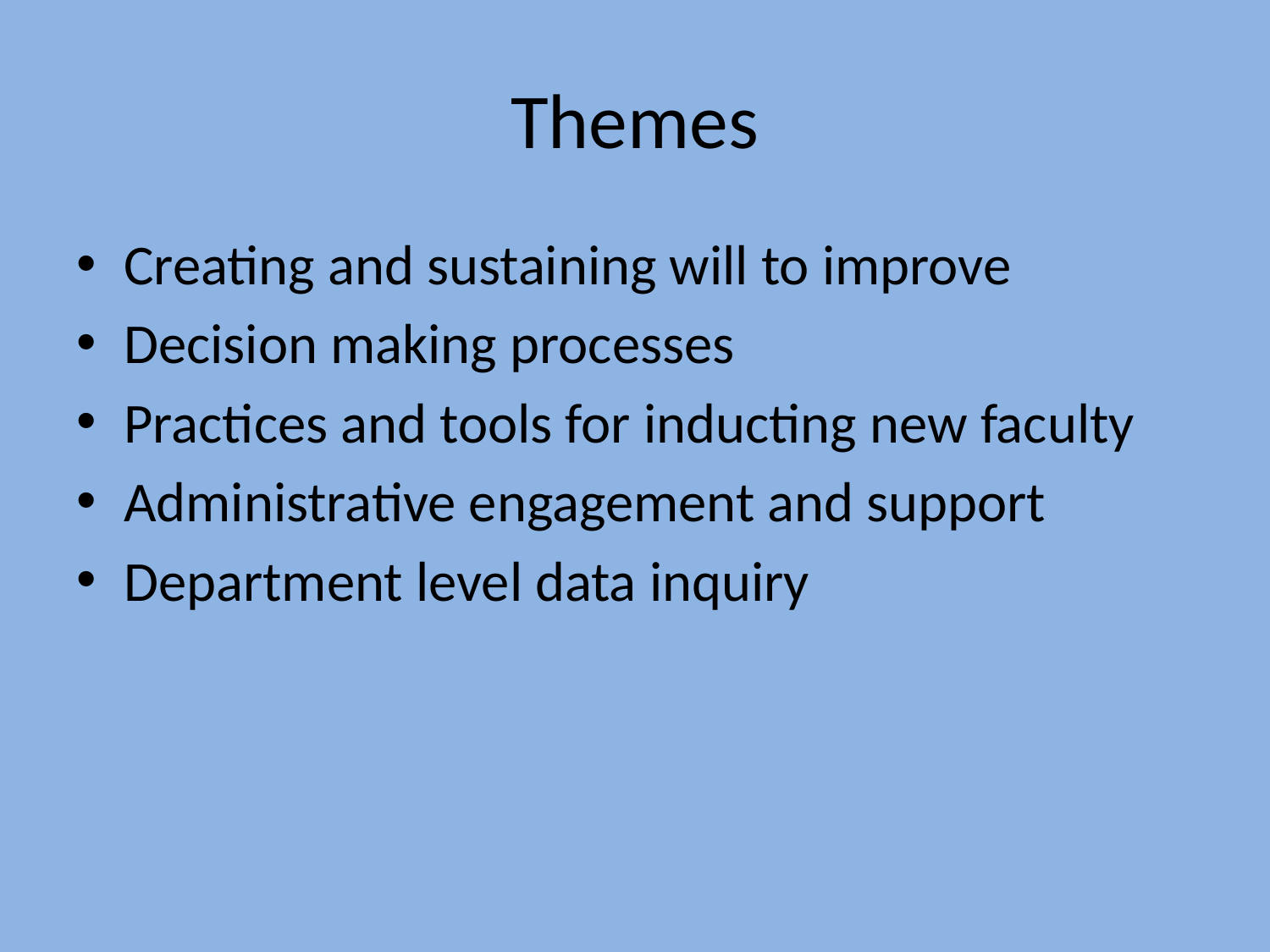

# Themes
Creating and sustaining will to improve
Decision making processes
Practices and tools for inducting new faculty
Administrative engagement and support
Department level data inquiry